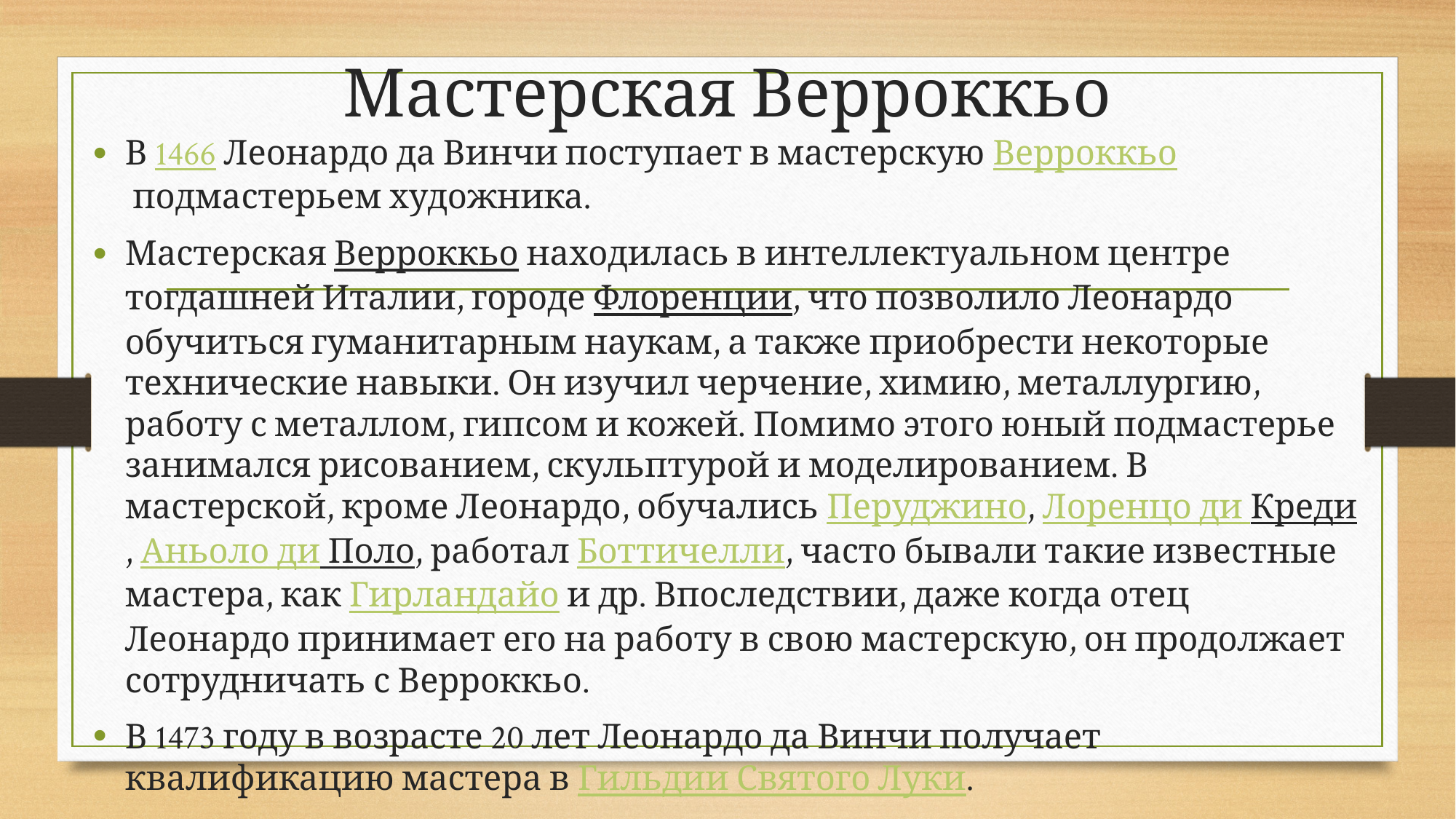

# Мастерская Верроккьо
В 1466 Леонардо да Винчи поступает в мастерскую Верроккьо подмастерьем художника.
Мастерская Верроккьо находилась в интеллектуальном центре тогдашней Италии, городе Флоренции, что позволило Леонардо обучиться гуманитарным наукам, а также приобрести некоторые технические навыки. Он изучил черчение, химию, металлургию, работу с металлом, гипсом и кожей. Помимо этого юный подмастерье занимался рисованием, скульптурой и моделированием. В мастерской, кроме Леонардо, обучались Перуджино, Лоренцо ди Креди, Аньоло ди Поло, работал Боттичелли, часто бывали такие известные мастера, как Гирландайо и др. Впоследствии, даже когда отец Леонардо принимает его на работу в свою мастерскую, он продолжает сотрудничать с Верроккьо.
В 1473 году в возрасте 20 лет Леонардо да Винчи получает квалификацию мастера в Гильдии Святого Луки.